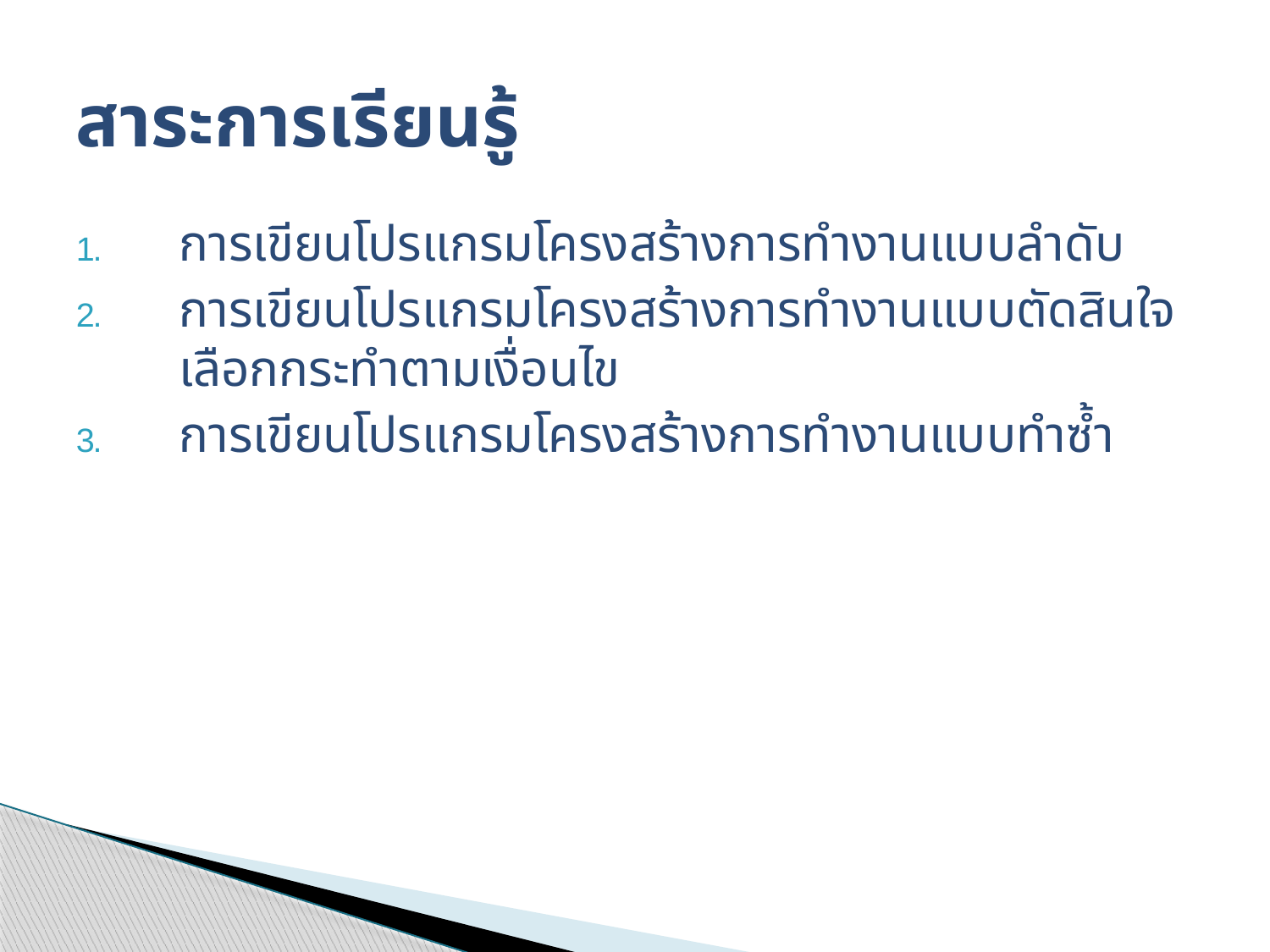

# สาระการเรียนรู้
การเขียนโปรแกรมโครงสร้างการทำงานแบบลำดับ
การเขียนโปรแกรมโครงสร้างการทำงานแบบตัดสินใจเลือกกระทำตามเงื่อนไข
การเขียนโปรแกรมโครงสร้างการทำงานแบบทำซ้ำ